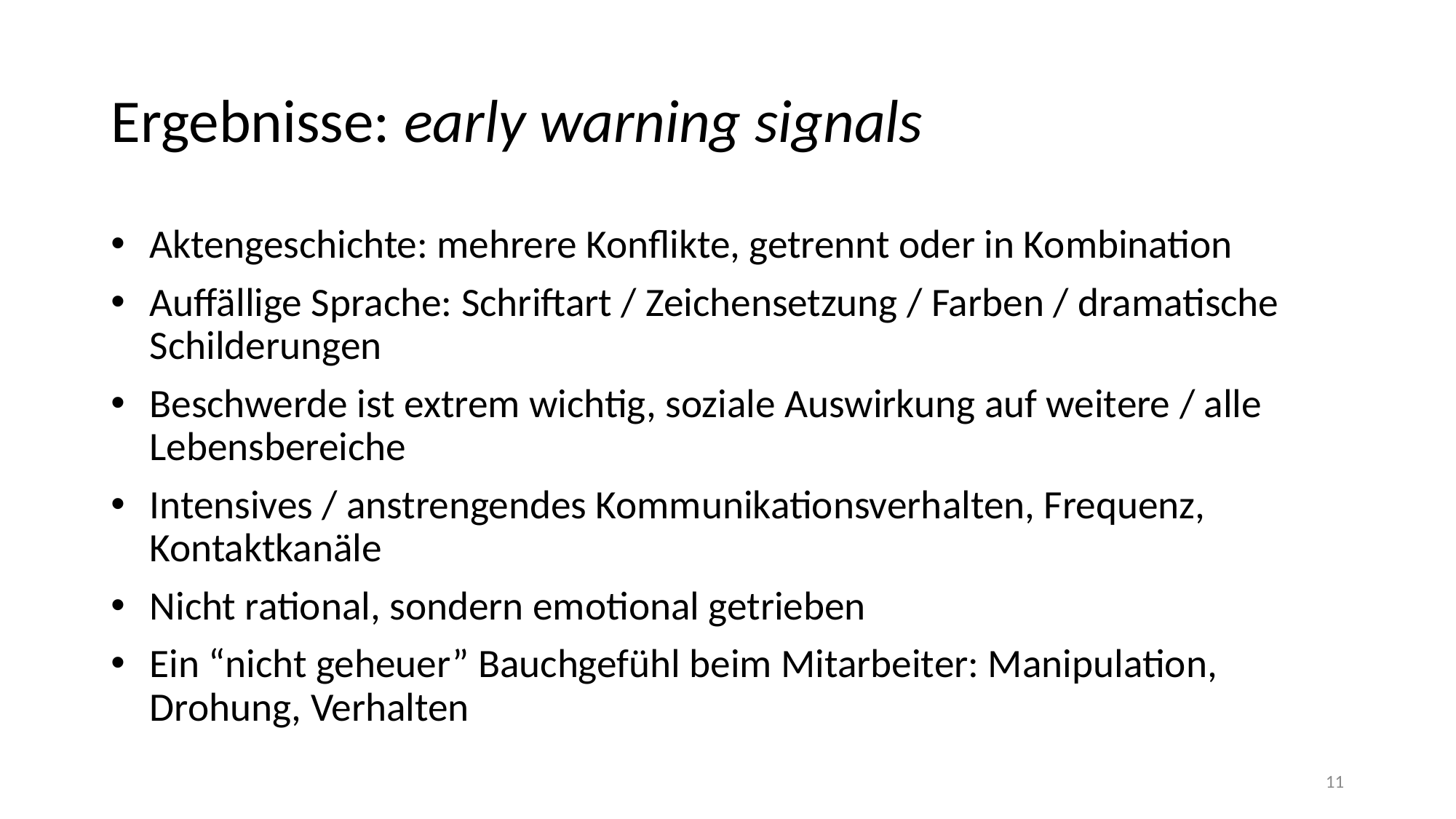

# Ergebnisse: early warning signals
Aktengeschichte: mehrere Konflikte, getrennt oder in Kombination
Auffällige Sprache: Schriftart / Zeichensetzung / Farben / dramatische Schilderungen
Beschwerde ist extrem wichtig, soziale Auswirkung auf weitere / alle Lebensbereiche
Intensives / anstrengendes Kommunikationsverhalten, Frequenz, Kontaktkanäle
Nicht rational, sondern emotional getrieben
Ein “nicht geheuer” Bauchgefühl beim Mitarbeiter: Manipulation, Drohung, Verhalten

11